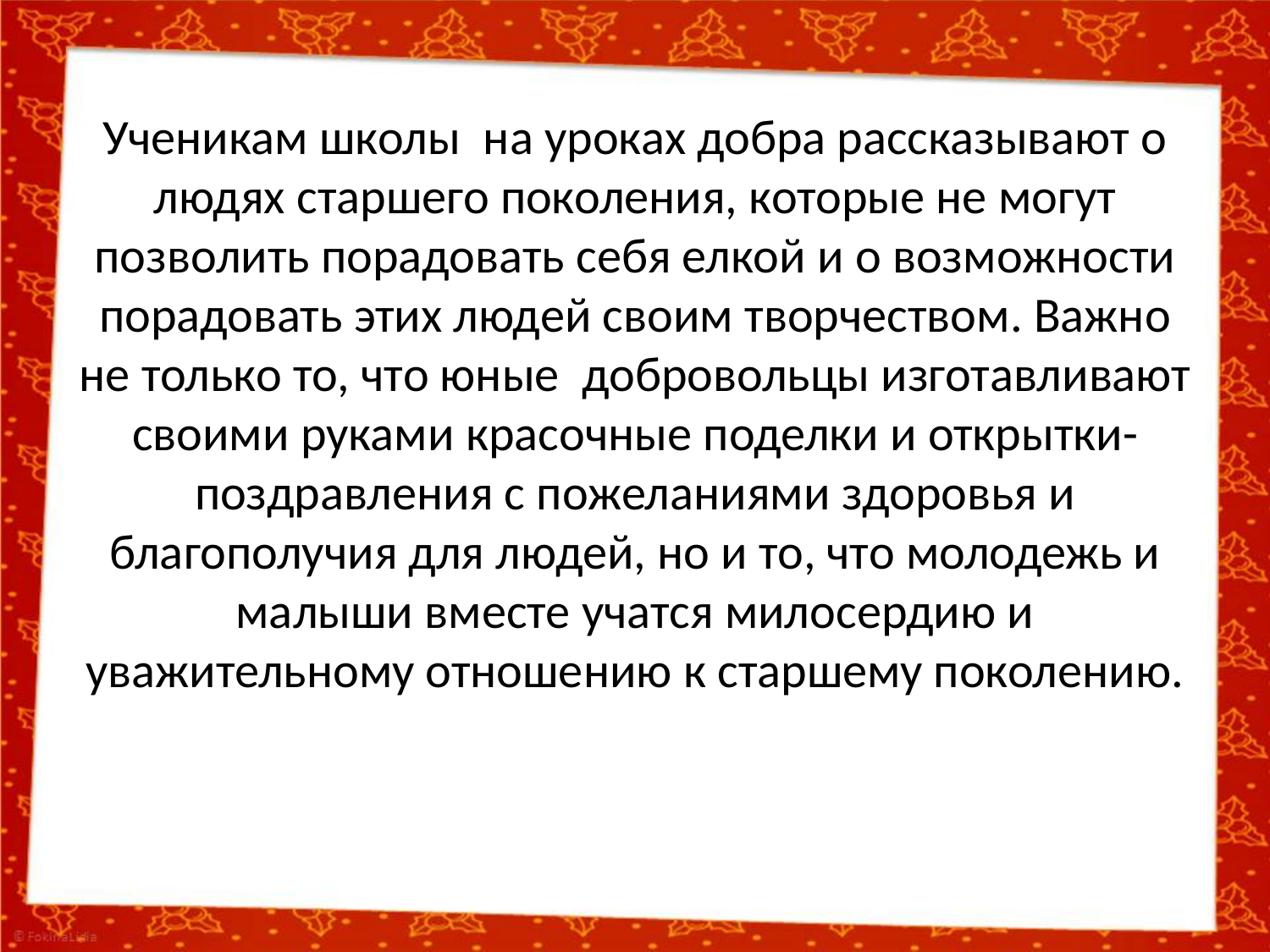

# Ученикам школы  на уроках добра рассказывают о людях старшего поколения, которые не могут позволить порадовать себя елкой и о возможности порадовать этих людей своим творчеством. Важно не только то, что юные  добровольцы изготавливают своими руками красочные поделки и открытки-поздравления с пожеланиями здоровья и благополучия для людей, но и то, что молодежь и малыши вместе учатся милосердию и уважительному отношению к старшему поколению.